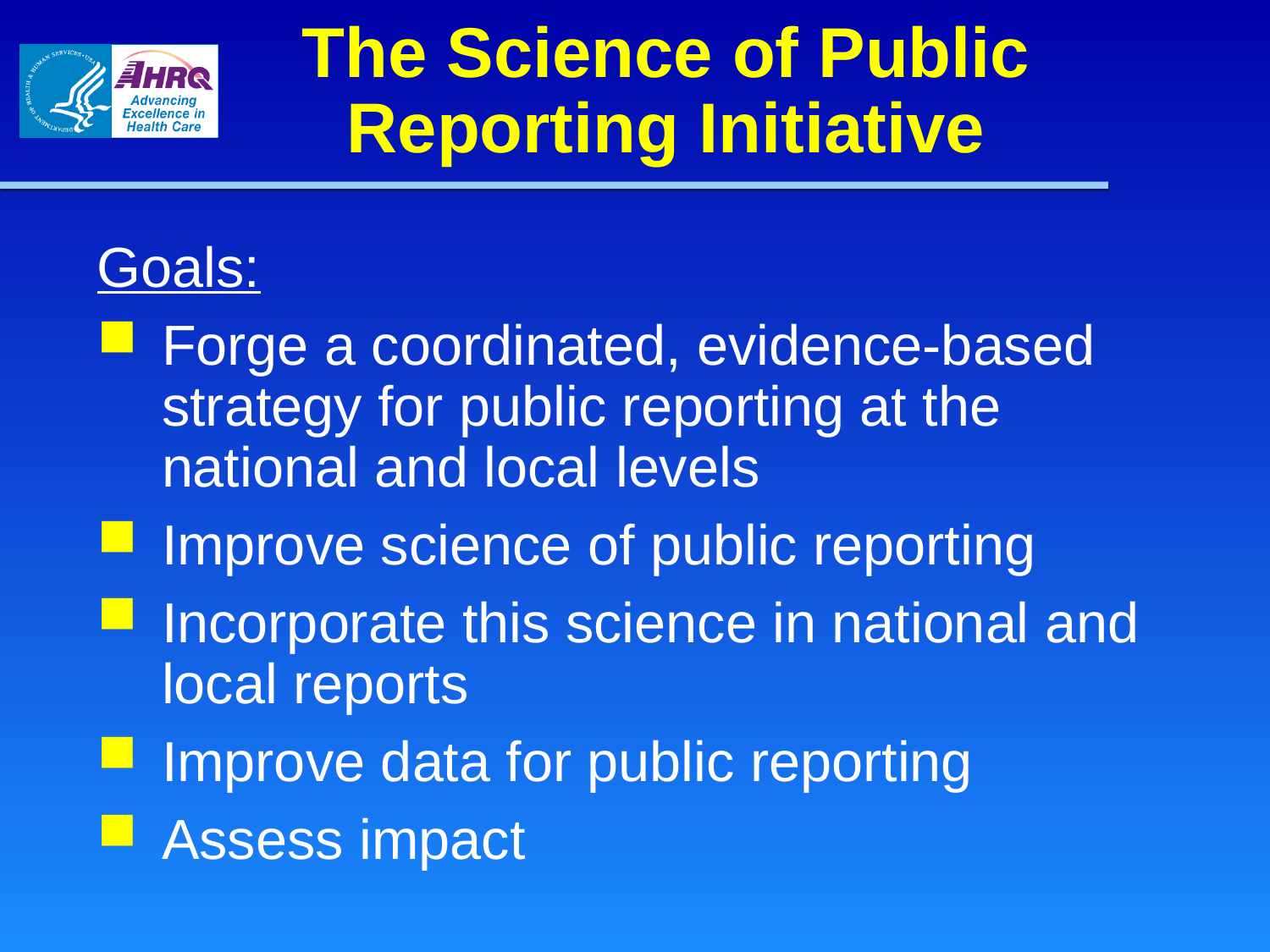

# The Science of Public Reporting Initiative
Goals:
Forge a coordinated, evidence-based strategy for public reporting at the national and local levels
Improve science of public reporting
Incorporate this science in national and local reports
Improve data for public reporting
Assess impact